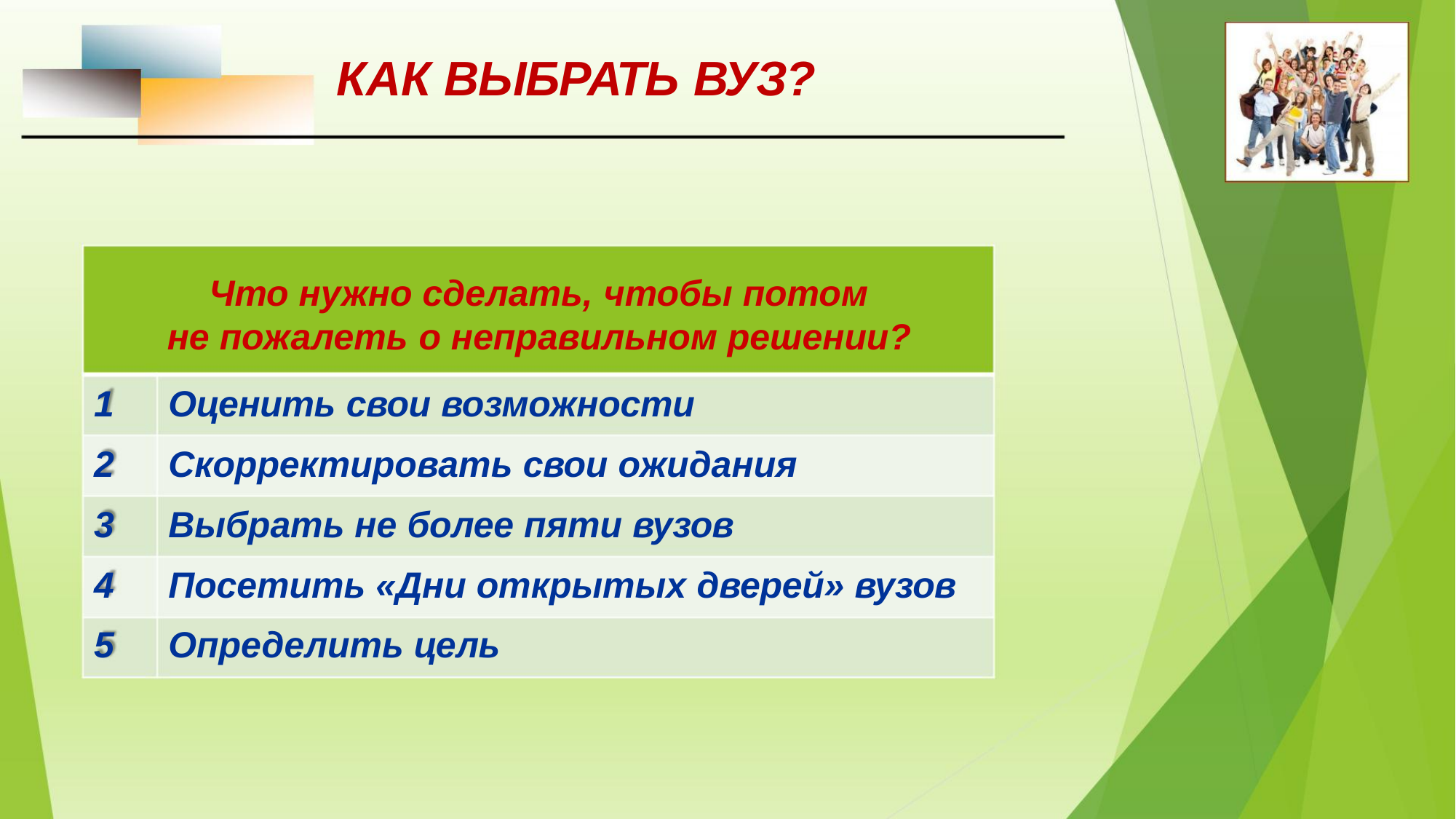

КАК ВЫБРАТЬ ВУЗ?
Что нужно сделать, чтобы потом
не пожалеть о неправильном решении?
1 Оценить свои возможности
2 Скорректировать свои ожидания
3 Выбрать не более пяти вузов
4 Посетить «Дни открытых дверей» вузов
5 Определить цель